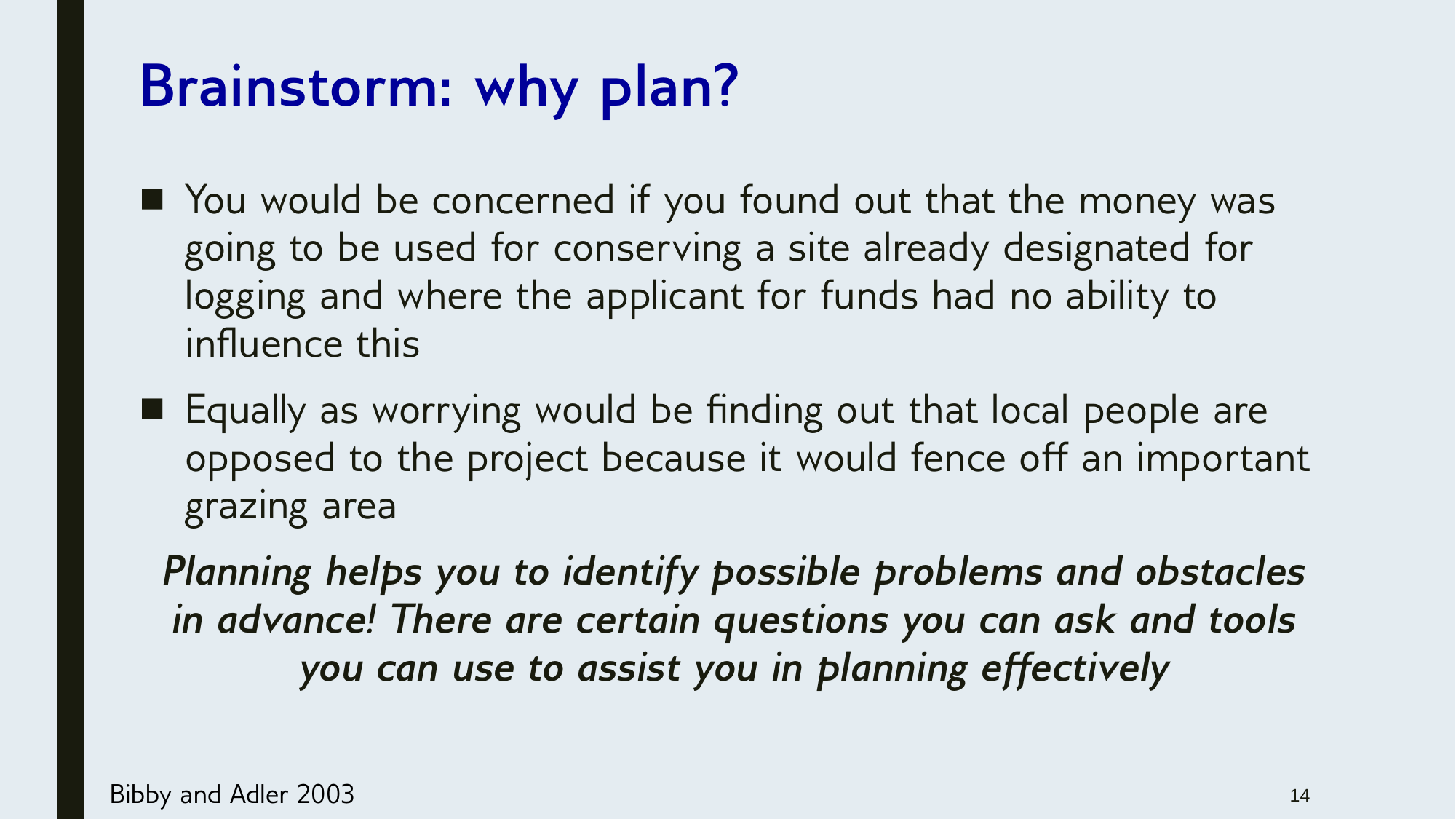

Brainstorm: why plan?
You would be concerned if you found out that the money was going to be used for conserving a site already designated for logging and where the applicant for funds had no ability to influence this
Equally as worrying would be finding out that local people are opposed to the project because it would fence off an important grazing area
Planning helps you to identify possible problems and obstacles in advance! There are certain questions you can ask and tools you can use to assist you in planning effectively

Bibby and Adler 2003
14